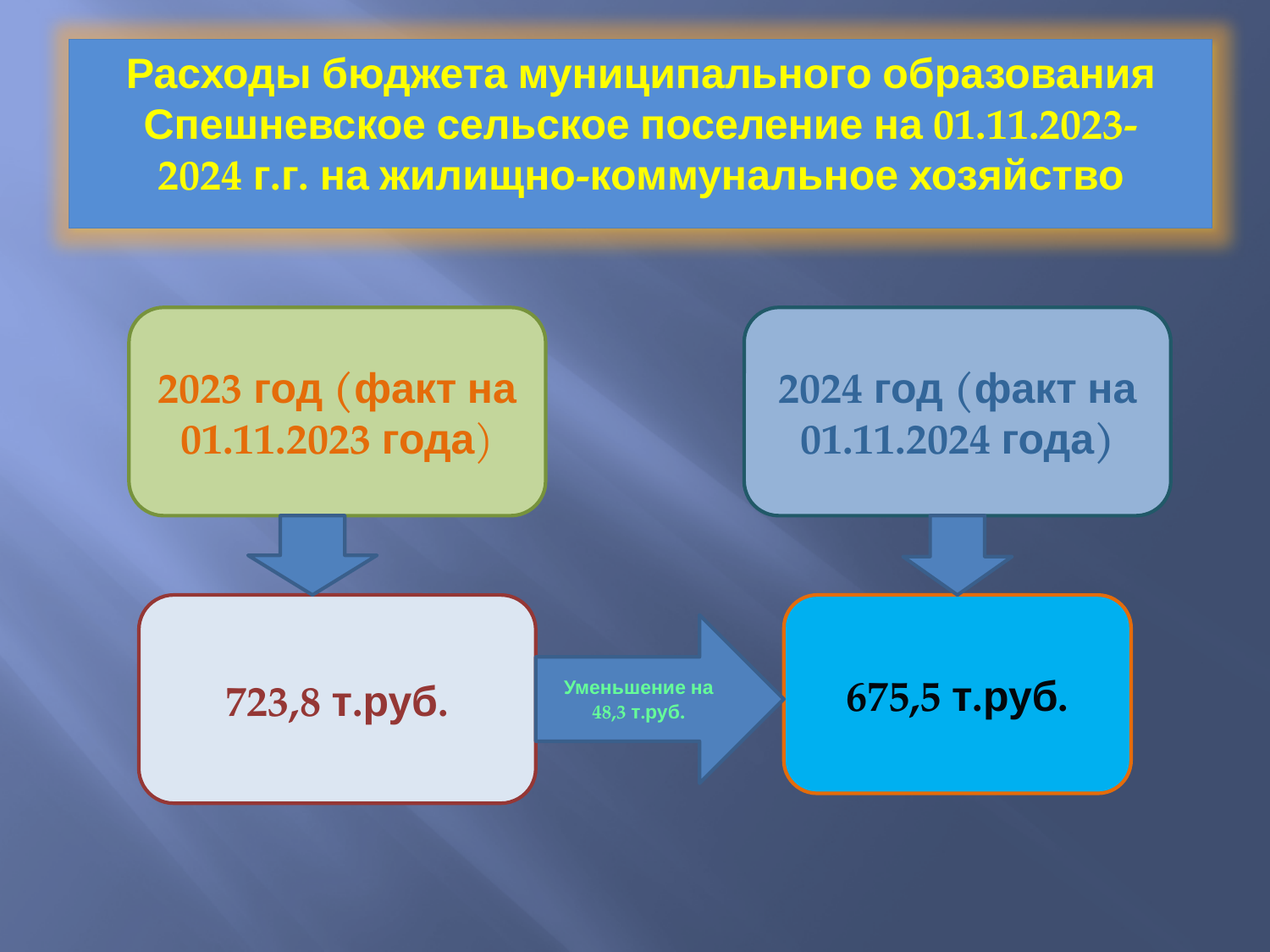

Расходы бюджета муниципального образования Спешневское сельское поселение на 01.11.2023-
2024 г.г. на жилищно-коммунальное хозяйство
2023 год (факт на 01.11.2023 года)
2024 год (факт на 01.11.2024 года)

723,8 т.руб.
675,5 т.руб.
Уменьшение на 48,3 т.руб.